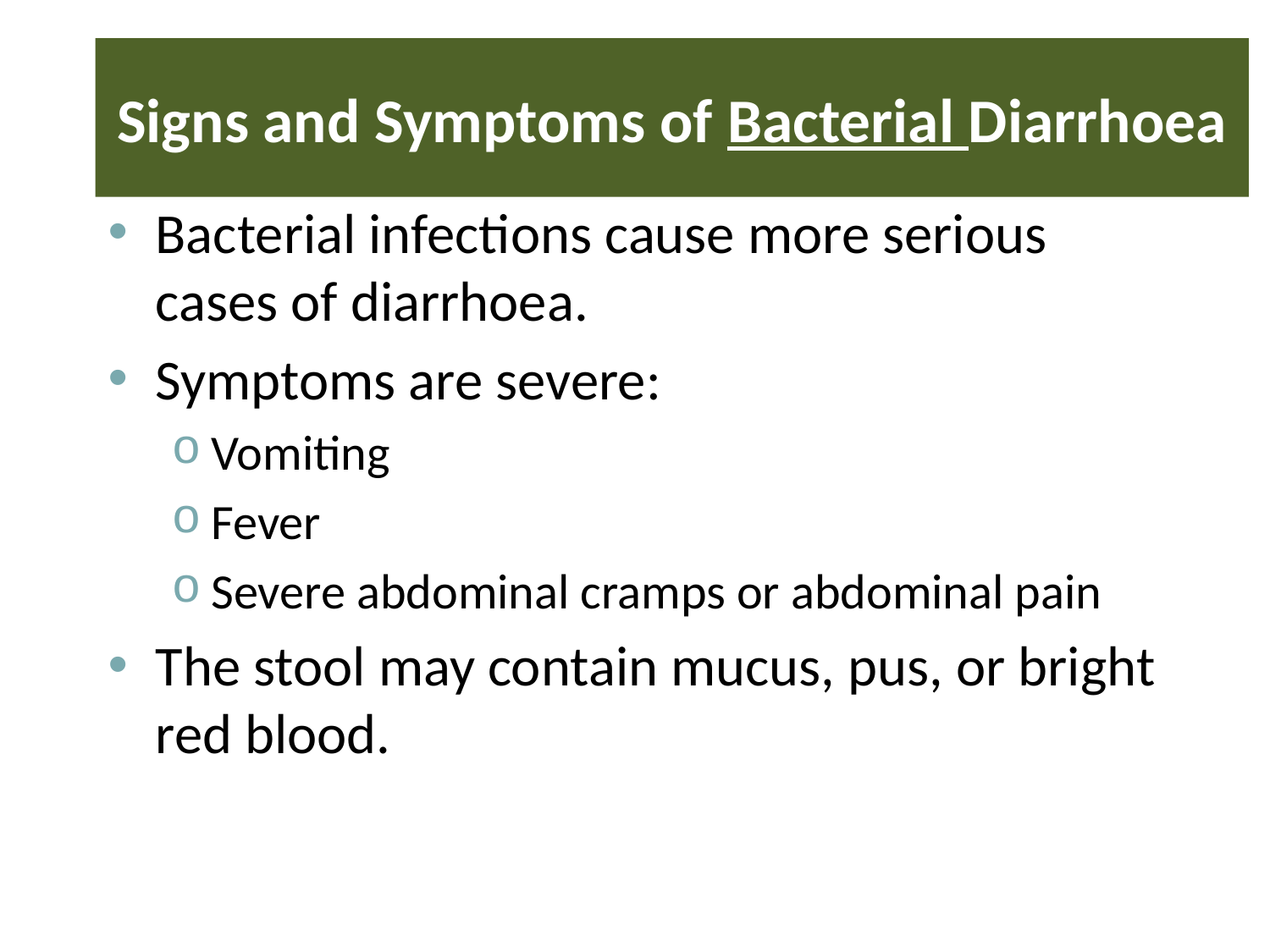

# Signs and Symptoms of Bacterial Diarrhoea
Bacterial infections cause more serious cases of diarrhoea.
Symptoms are severe:
Vomiting
Fever
Severe abdominal cramps or abdominal pain
The stool may contain mucus, pus, or bright red blood.